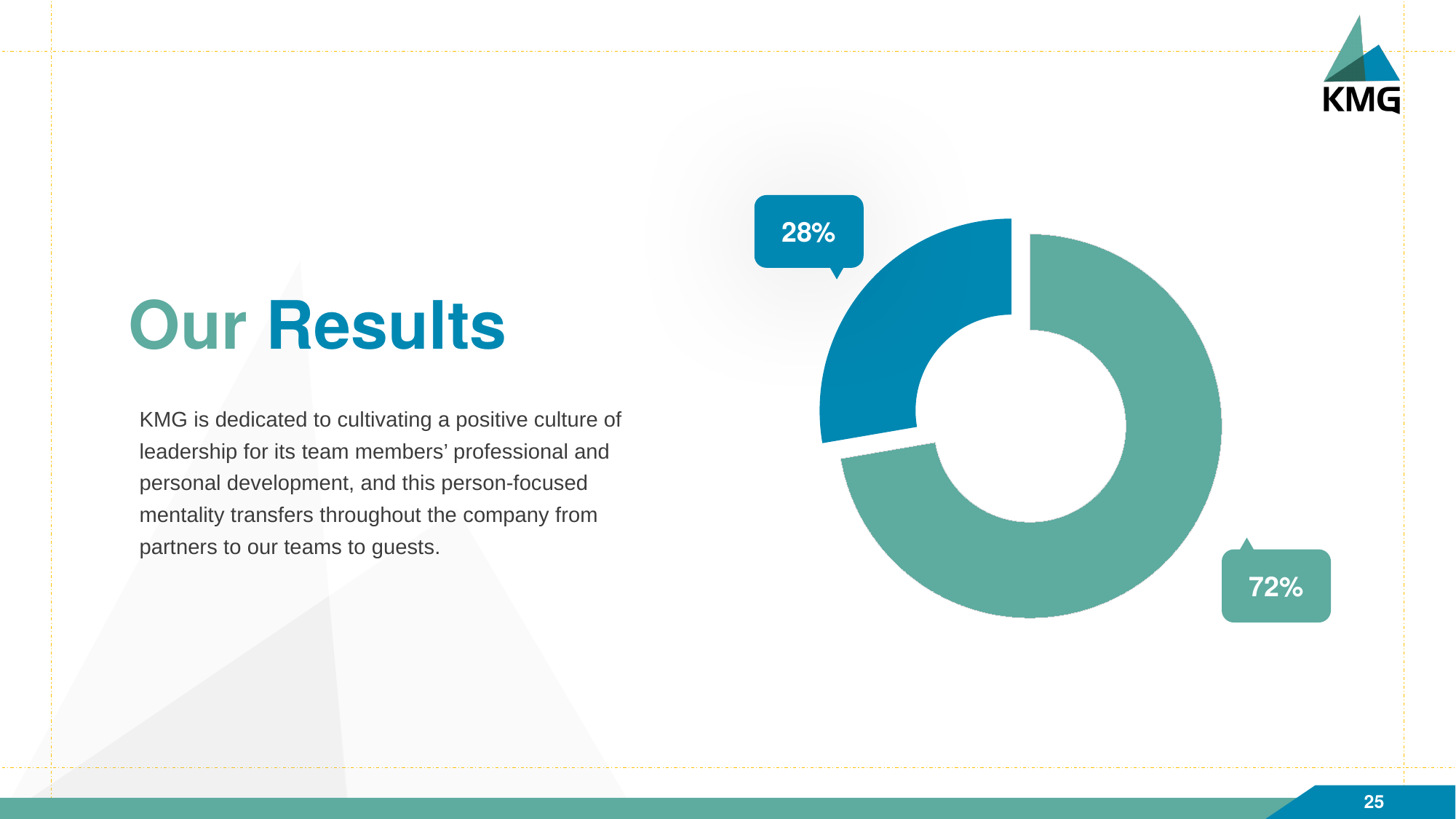

### Chart

| Category | Sales |
|---|---|
| 1st Qtr | 6.0 |
| 2nd Qtr | 2.3 |
28%
# Our Results
KMG is dedicated to cultivating a positive culture of leadership for its team members’ professional and personal development, and this person-focused mentality transfers throughout the company from partners to our teams to guests.

72%